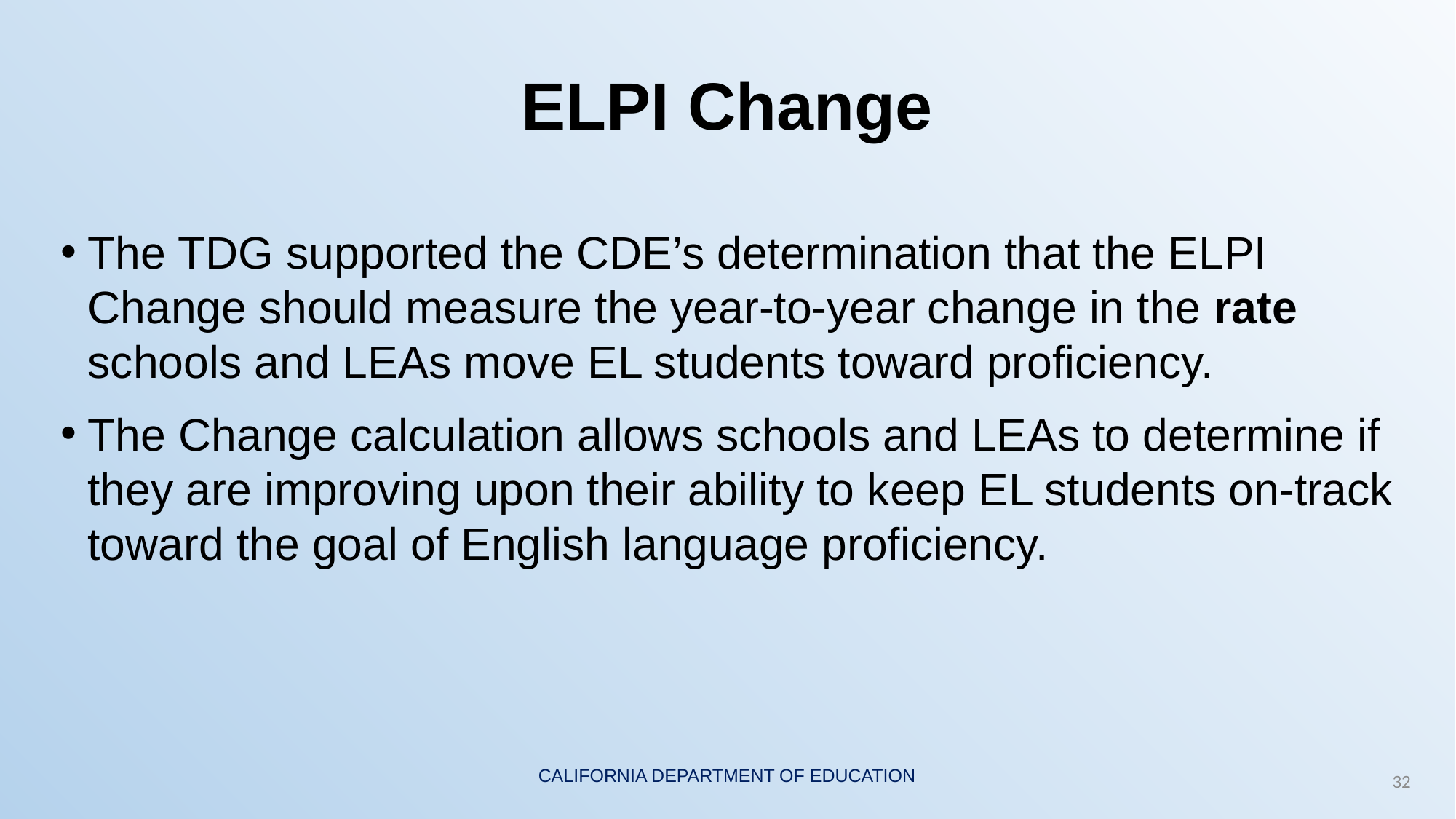

# ELPI Change
The TDG supported the CDE’s determination that the ELPI Change should measure the year-to-year change in the rate schools and LEAs move EL students toward proficiency.
The Change calculation allows schools and LEAs to determine if they are improving upon their ability to keep EL students on-track toward the goal of English language proficiency.

32